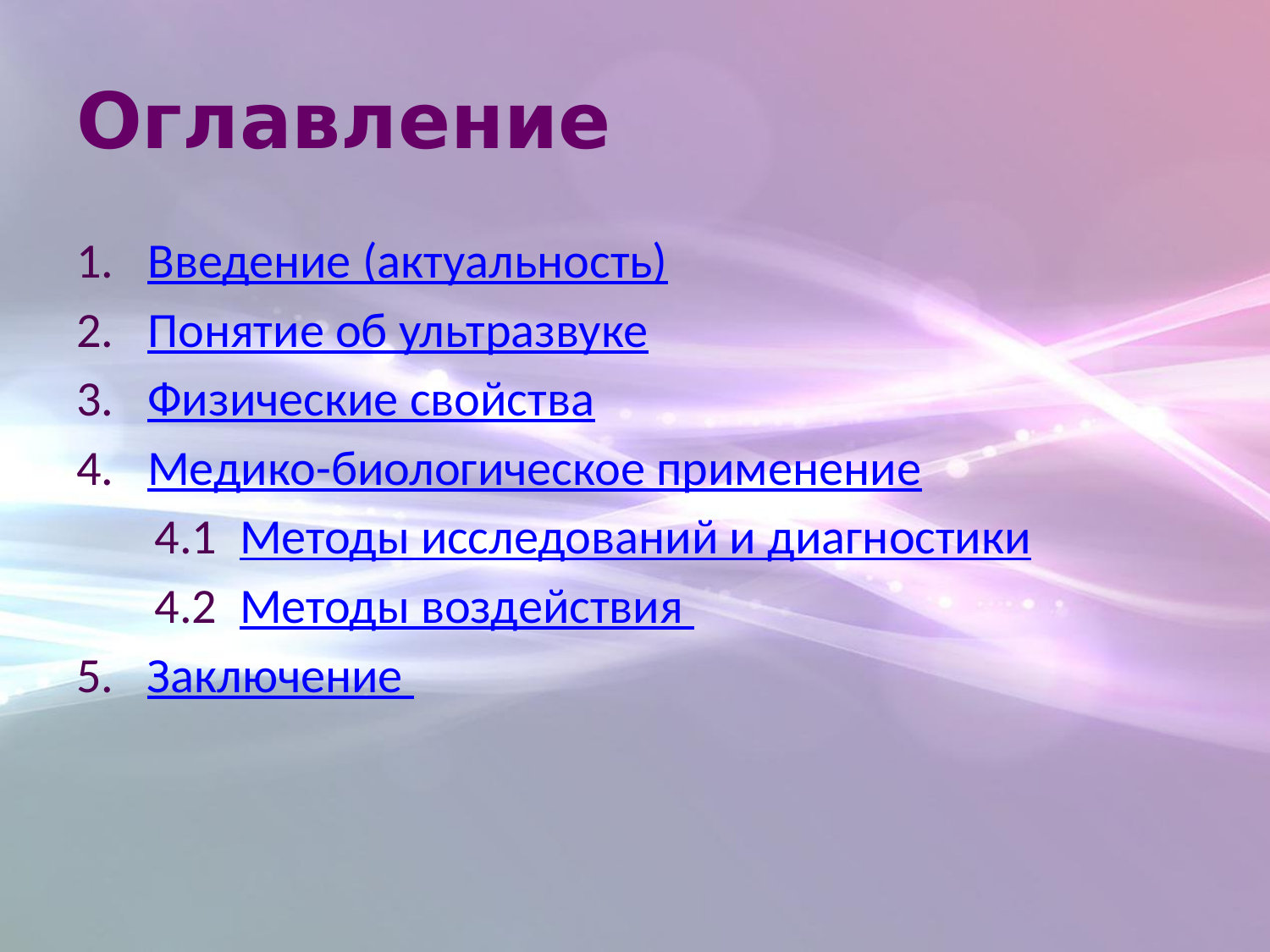

# Оглавление
Введение (актуальность)
Понятие об ультразвуке
Физические свойства
Медико-биологическое применение
       4.1  Методы исследований и диагностики
       4.2  Методы воздействия
5.   Заключение